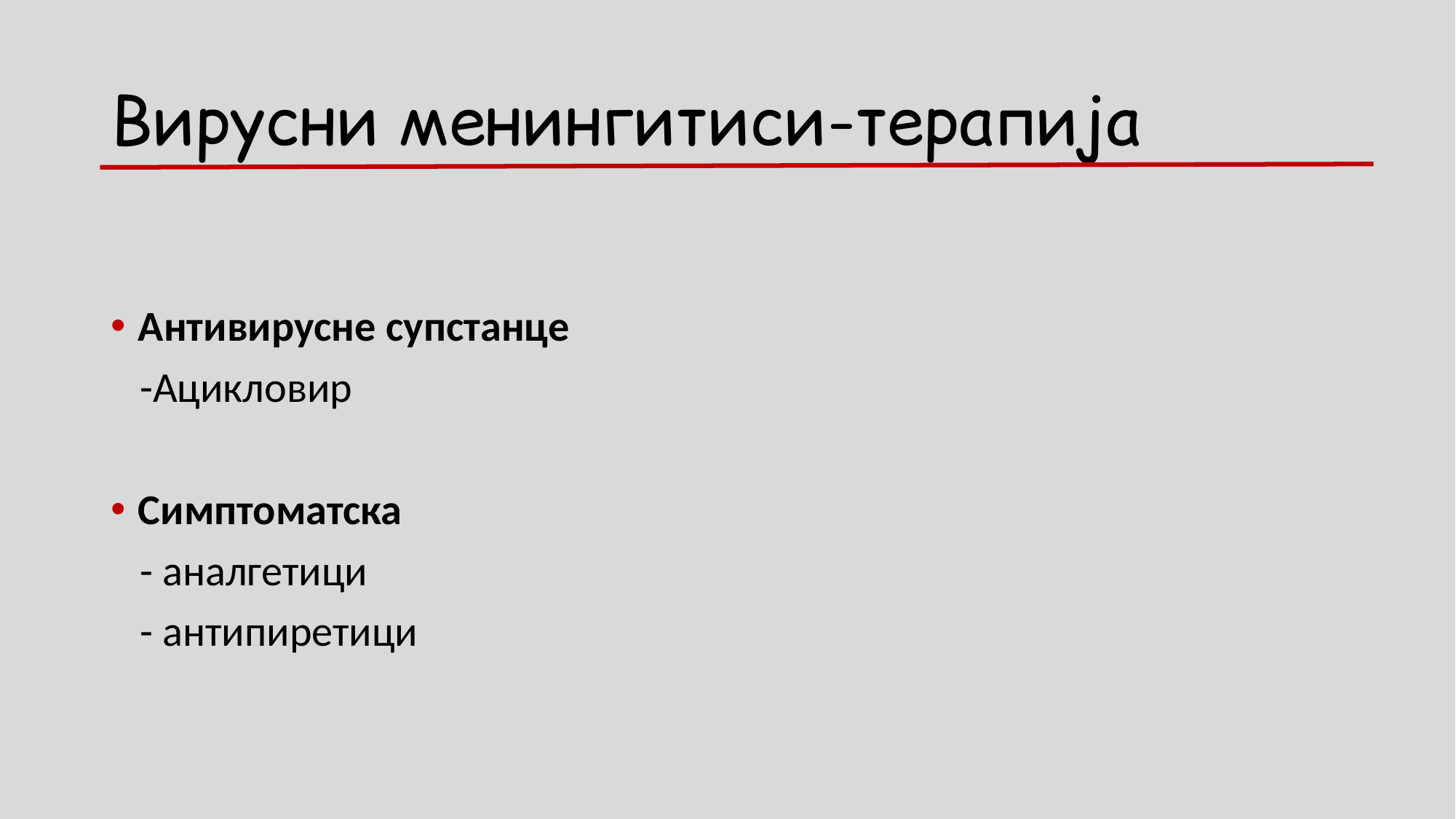

# Вирусни менингитиси-терапија
Антивирусне супстанце
   -Ацикловир

Симптоматска
   - аналгетици
   - антипиретици